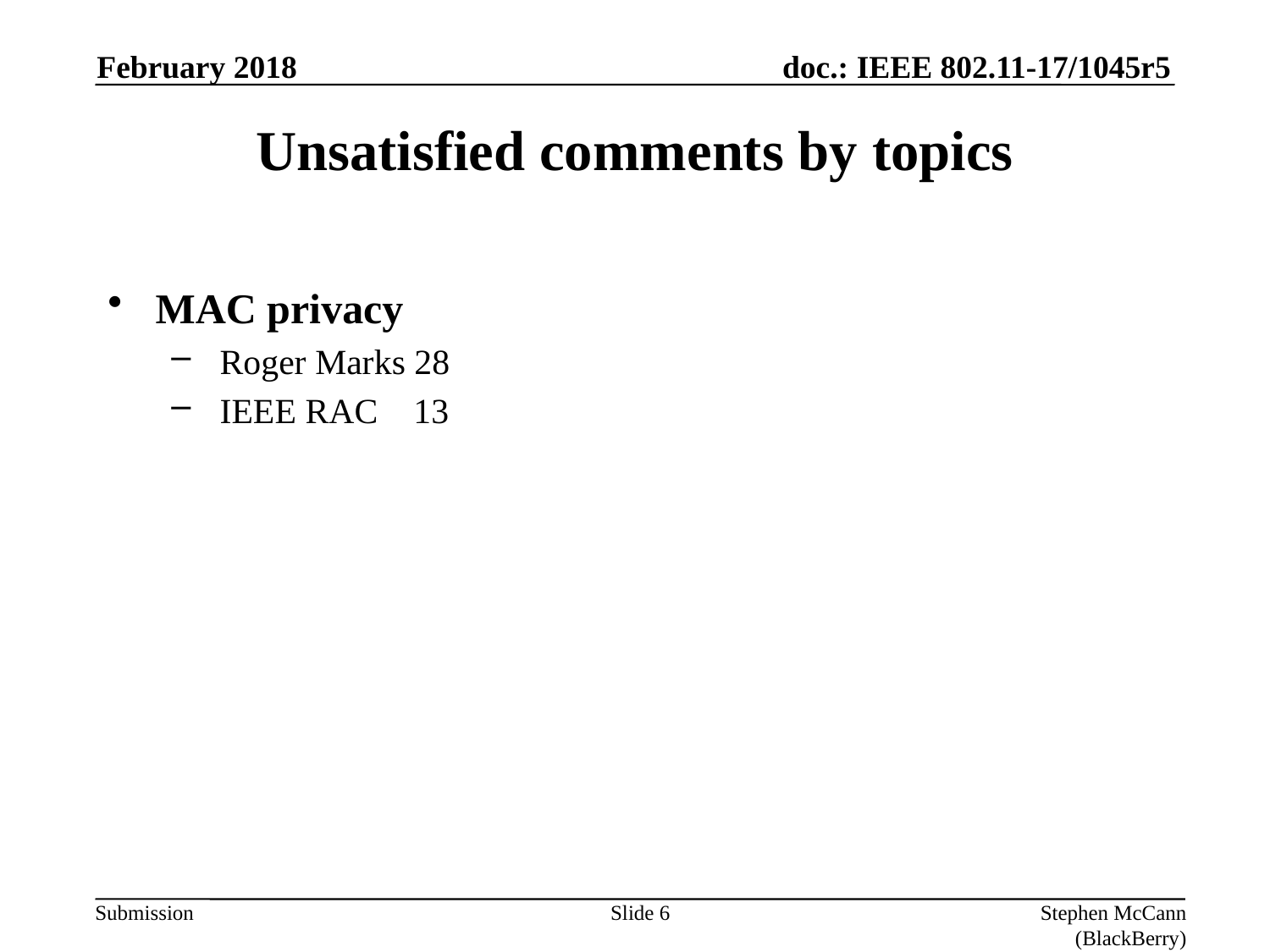

February 2018
# Unsatisfied comments by topics
MAC privacy
 Roger Marks 28
 IEEE RAC    13
Slide 6
Stephen McCann (BlackBerry)